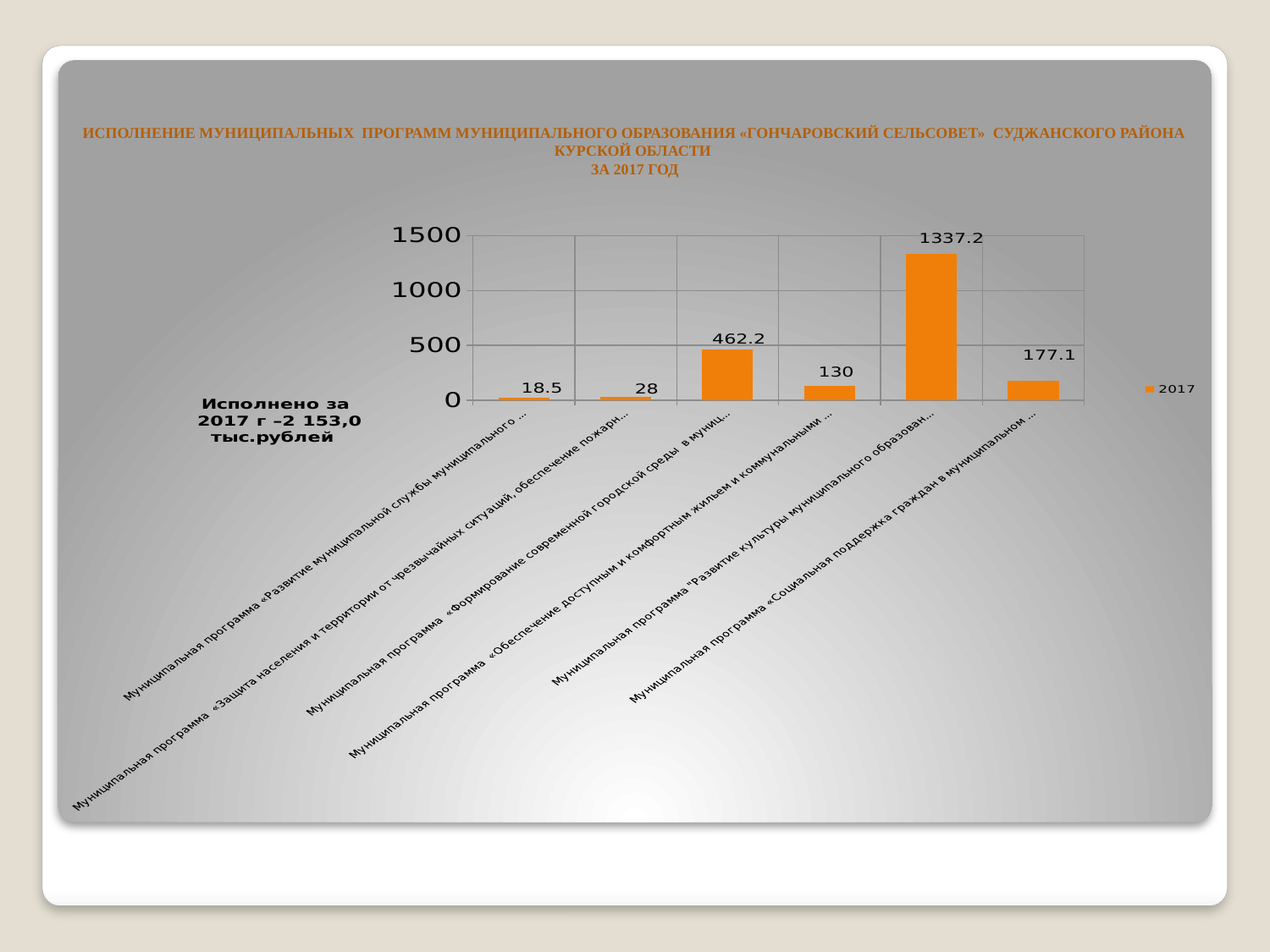

# Исполнение муниципальных  программ муниципального образования «Гончаровский сельсовет»  суджанского района курской области за 2017 год

### Chart

| Category |
|---|

### Chart: Исполнено за
2017 г –2 153,0
тыс.рублей

| Category | 2017 |
|---|---|
| Муниципальная программа «Развитие муниципальной службы муниципального образования «Гончаровский сельсовет» Суджанского района Курской области» | 18.5 |
| Муниципальная программа  «Защита населения и территории от чрезвычайных ситуаций, обеспечение пожарной безопасности и безопасности людей на водных объектах муниципального образования «Гончаровский сельсовет» Суджанского района Курской области» | 28.0 |
| Муниципальная программа  «Формирование современной городской среды  в муниципальном образовании «Гончаровский сельсовет» Суджанского района Курской области» | 462.2 |
| Муниципальная программа  «Обеспечение доступным и комфортным жильем и коммунальными услугами граждан в муниципальном образовании «Гончаровский сельсовет» Суджанского района Курской области» | 130.0 |
| Муниципальная программа "Развитие культуры муниципального образования «Гончаровский сельсовет» Суджанского района Курской области» | 1337.2 |
| Муниципальная программа «Социальная поддержка граждан в муниципальном образовании «Гончаровский сельсовет» Суджанского района Курской области» | 177.1 |